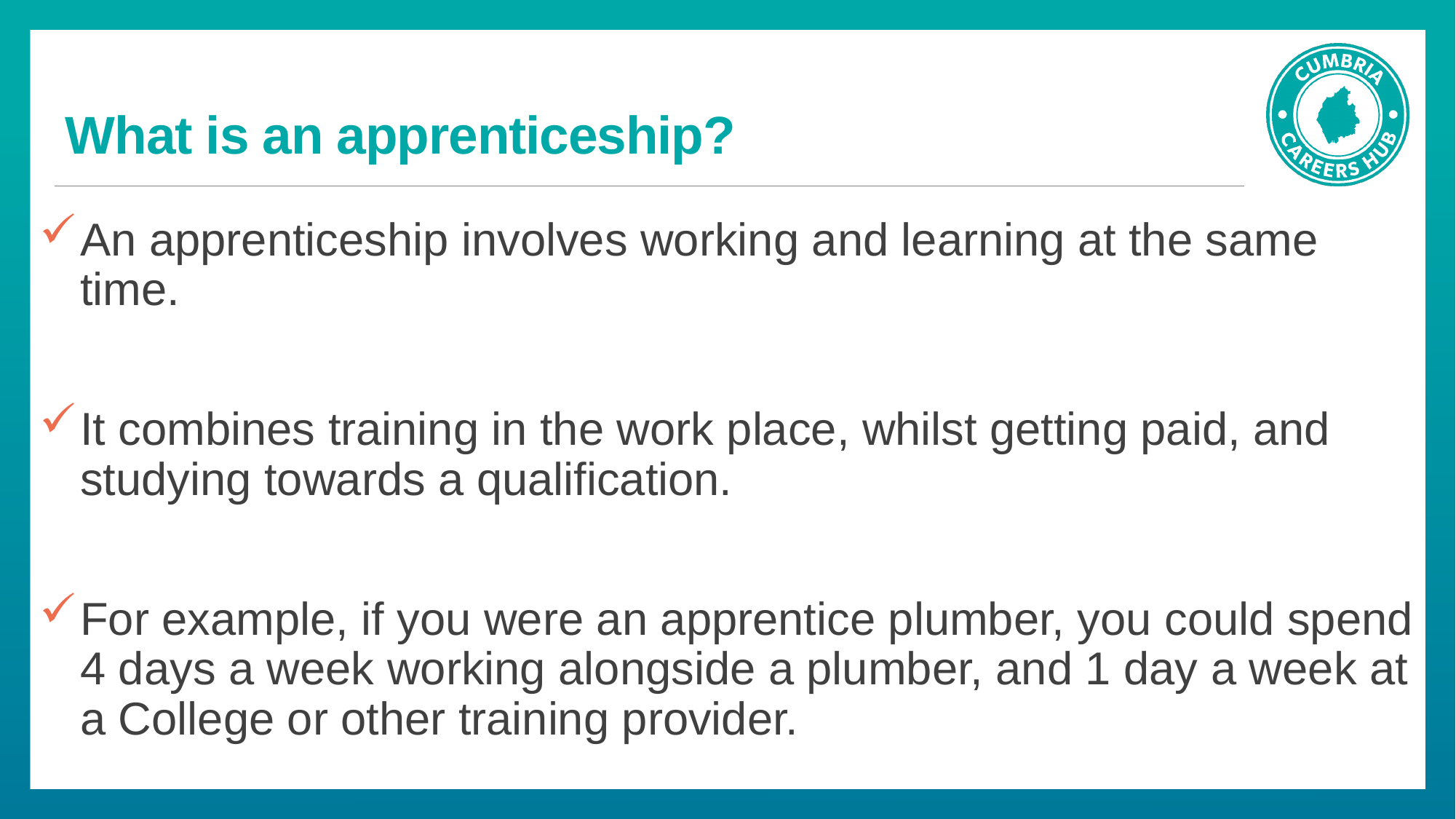

# What is an apprenticeship?
An apprenticeship involves working and learning at the same time.

It combines training in the work place, whilst getting paid, and studying towards a qualification.

For example, if you were an apprentice plumber, you could spend 4 days a week working alongside a plumber, and 1 day a week at a College or other training provider.